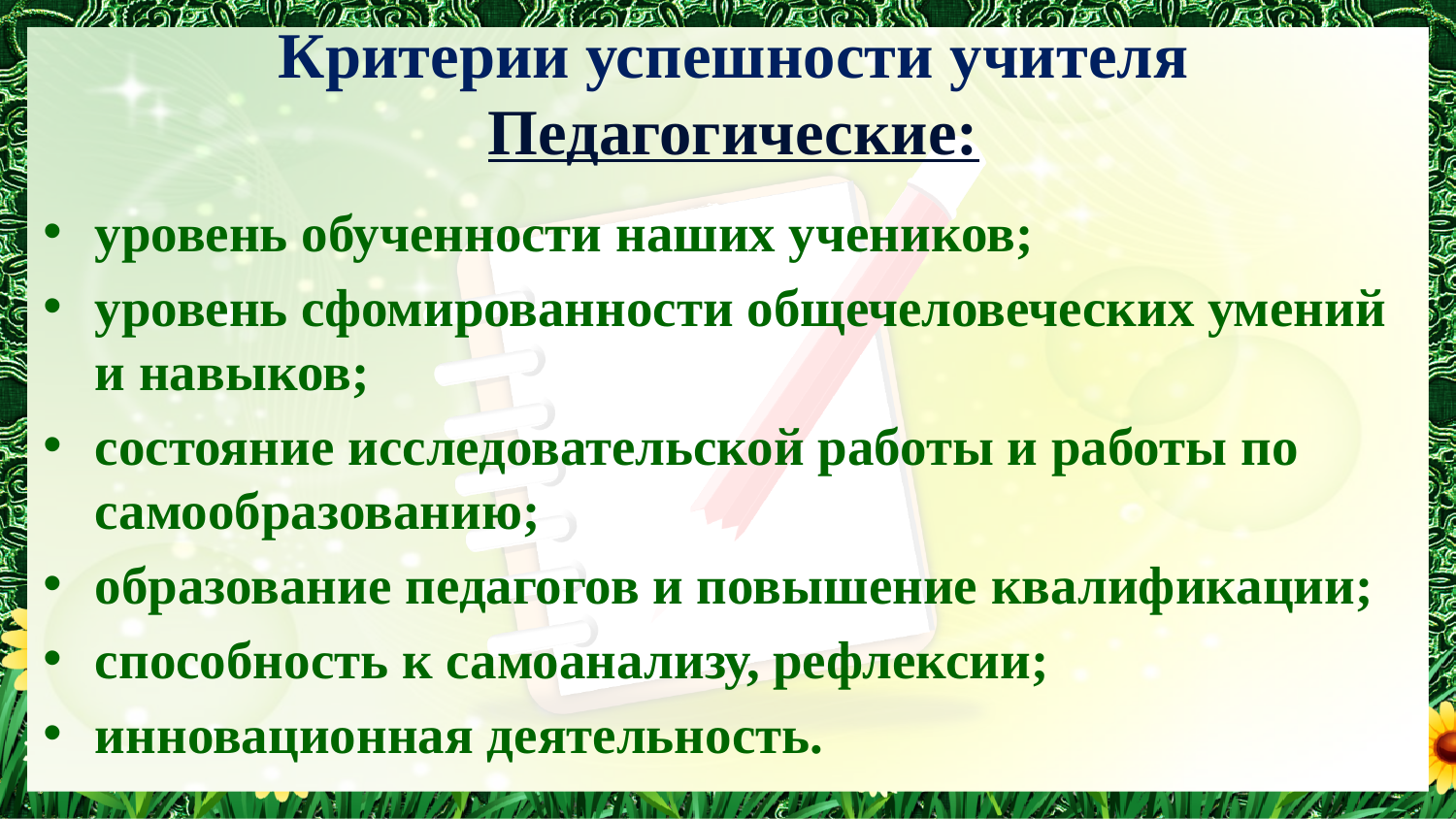

# Критерии успешности учителя Педагогические:
уровень обученности наших учеников;
уровень сфомированности общечеловеческих умений и навыков;
состояние исследовательской работы и работы по самообразованию;
образование педагогов и повышение квалификации;
способность к самоанализу, рефлексии;
инновационная деятельность.